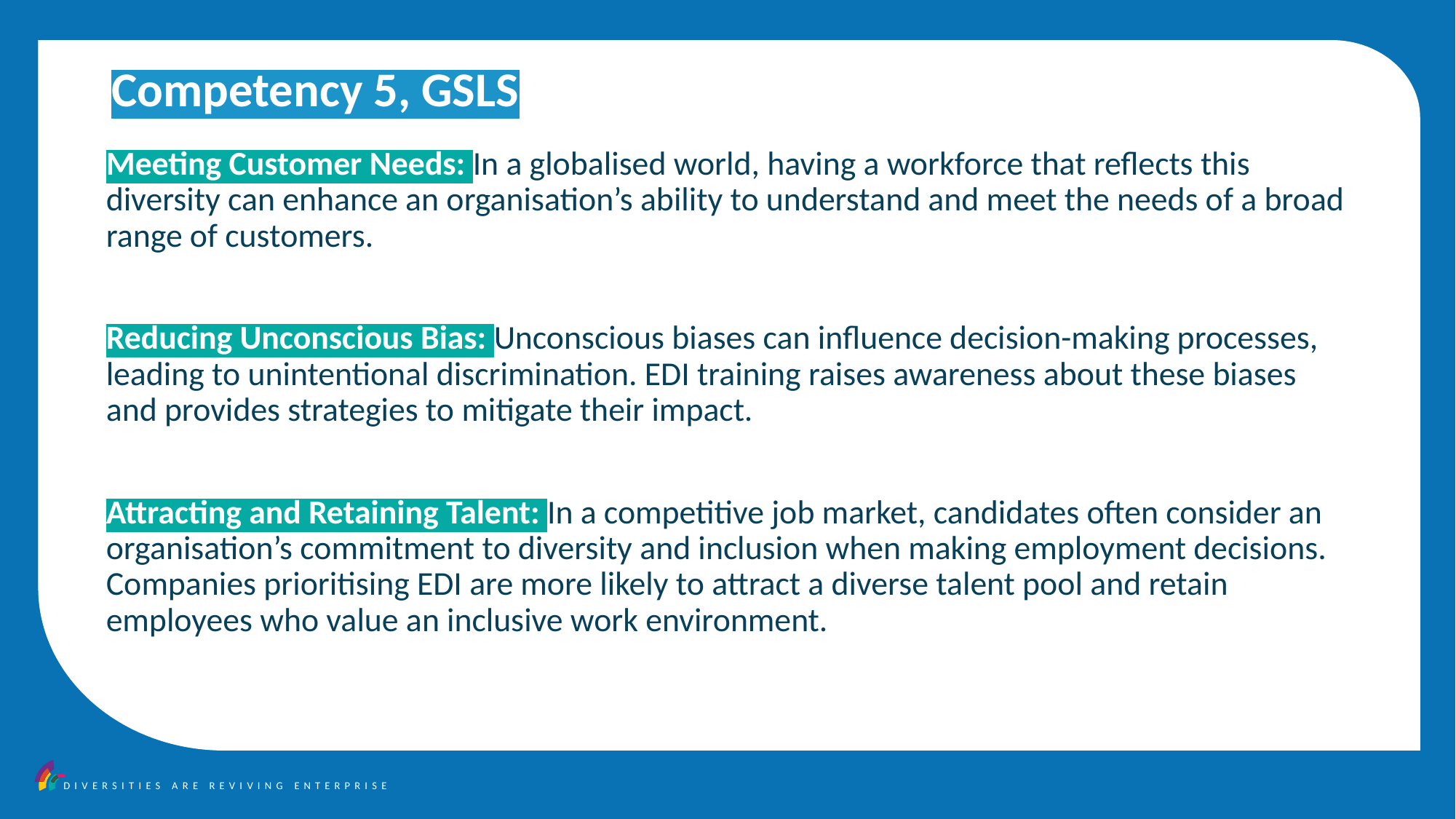

Competency 5, GSLS
Meeting Customer Needs: In a globalised world, having a workforce that reflects this diversity can enhance an organisation’s ability to understand and meet the needs of a broad range of customers.

Reducing Unconscious Bias: Unconscious biases can influence decision-making processes, leading to unintentional discrimination. EDI training raises awareness about these biases and provides strategies to mitigate their impact.

Attracting and Retaining Talent: In a competitive job market, candidates often consider an organisation’s commitment to diversity and inclusion when making employment decisions. Companies prioritising EDI are more likely to attract a diverse talent pool and retain employees who value an inclusive work environment.